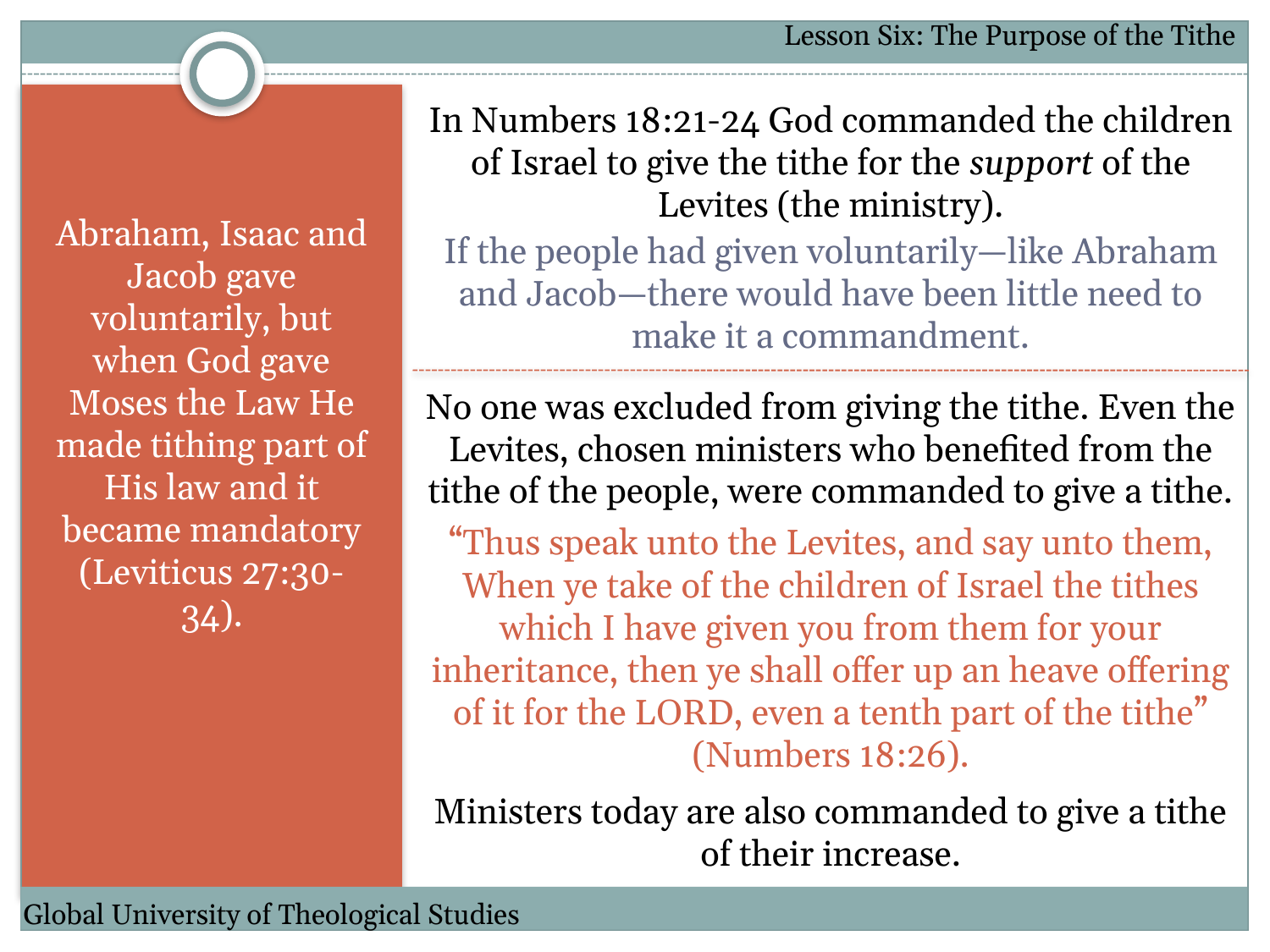

Lesson Six: The Purpose of the Tithe
In Numbers 18:21-24 God commanded the children of Israel to give the tithe for the support of the Levites (the ministry).
Abraham, Isaac and Jacob gave voluntarily, but when God gave Moses the Law He made tithing part of His law and it became mandatory (Leviticus 27:30-34).
If the people had given voluntarily—like Abraham and Jacob—there would have been little need to make it a commandment.
No one was excluded from giving the tithe. Even the Levites, chosen ministers who benefited from the tithe of the people, were commanded to give a tithe.
“Thus speak unto the Levites, and say unto them, When ye take of the children of Israel the tithes which I have given you from them for your inheritance, then ye shall offer up an heave offering of it for the LORD, even a tenth part of the tithe” (Numbers 18:26).
Ministers today are also commanded to give a tithe of their increase.
Global University of Theological Studies